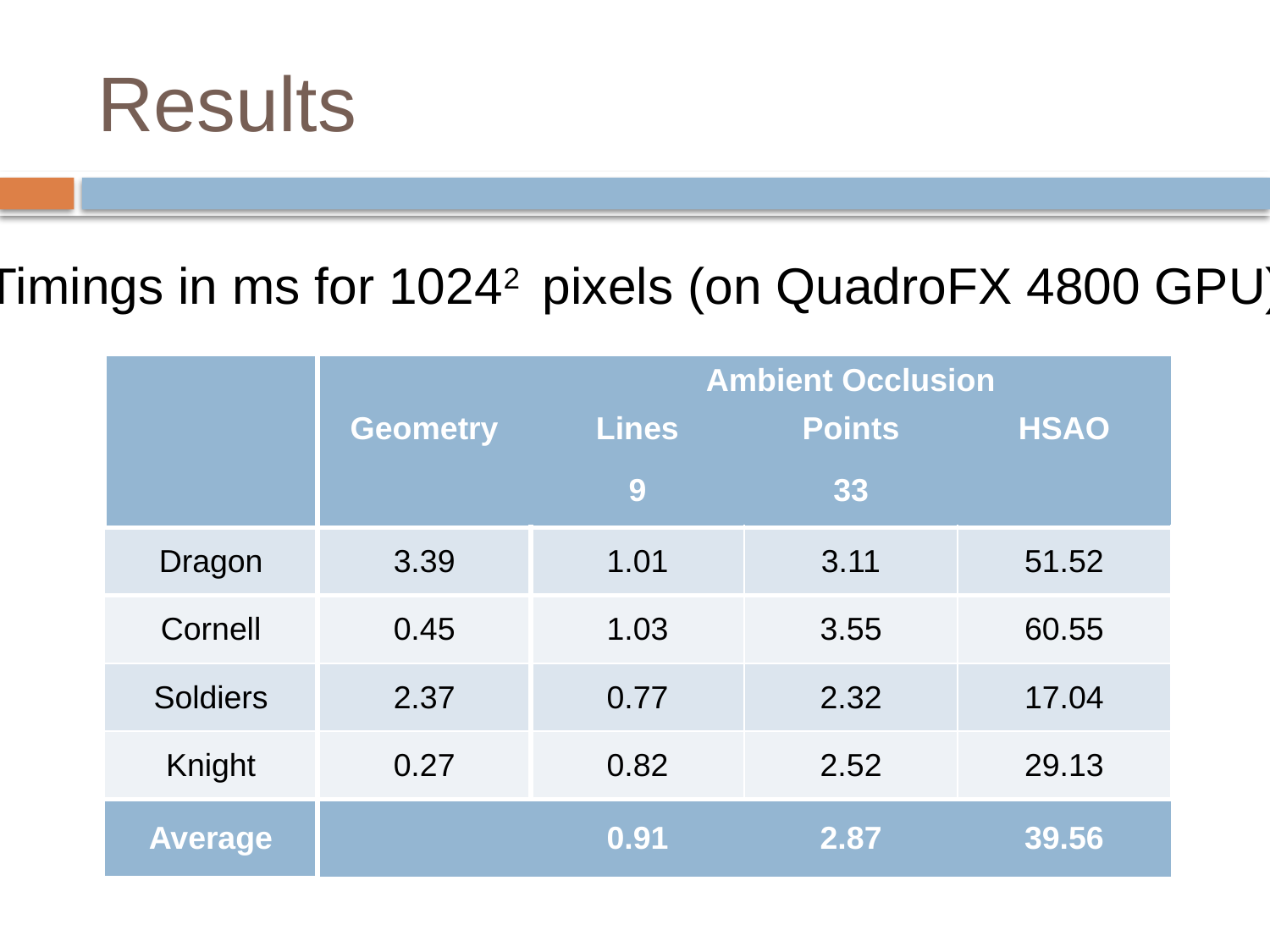

# Results
Timings in ms for 10242  pixels (on QuadroFX 4800 GPU)
|  |  | Ambient Occlusion |  |  |
| --- | --- | --- | --- | --- |
|  | Geometry | Lines | Points | HSAO |
|  |  | 9 | 33 |  |
| Dragon | 3.39 | 1.01 | 3.11 | 51.52 |
| Cornell | 0.45 | 1.03 | 3.55 | 60.55 |
| Soldiers | 2.37 | 0.77 | 2.32 | 17.04 |
| Knight | 0.27 | 0.82 | 2.52 | 29.13 |
| Average |  | 0.91 | 2.87 | 39.56 |